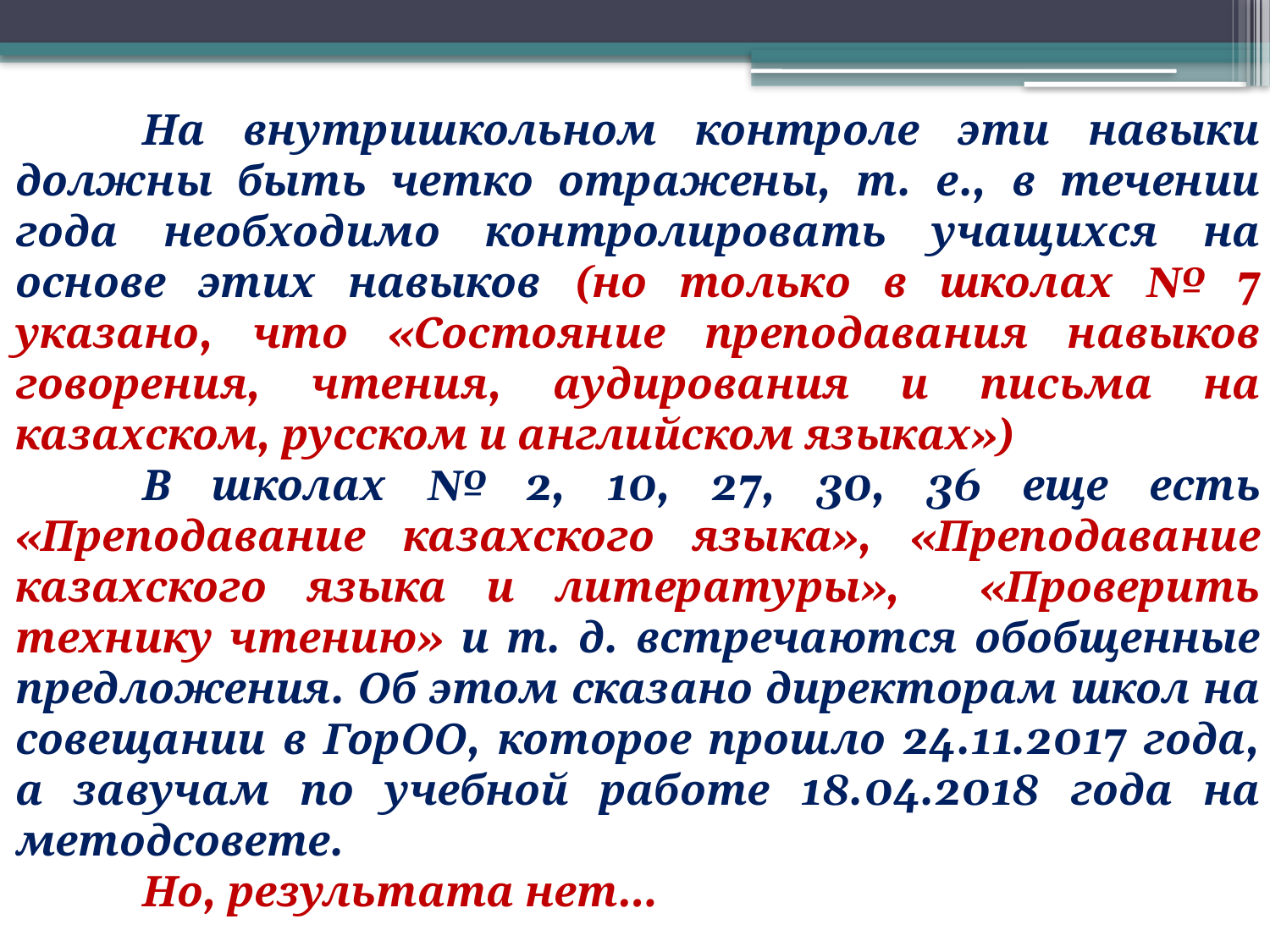

На внутришкольном контроле эти навыки должны быть четко отражены, т. е., в течении года необходимо контролировать учащихся на основе этих навыков (но только в школах № 7 указано, что «Состояние преподавания навыков говорения, чтения, аудирования и письма на казахском, русском и английском языках»)
	В школах № 2, 10, 27, 30, 36 еще есть «Преподавание казахского языка», «Преподавание казахского языка и литературы»,  «Проверить технику чтению» и т. д. встречаются обобщенные предложения. Об этом сказано директорам школ на совещании в ГорОО, которое прошло 24.11.2017 года, а завучам по учебной работе 18.04.2018 года на методсовете.
	Но, результата нет…